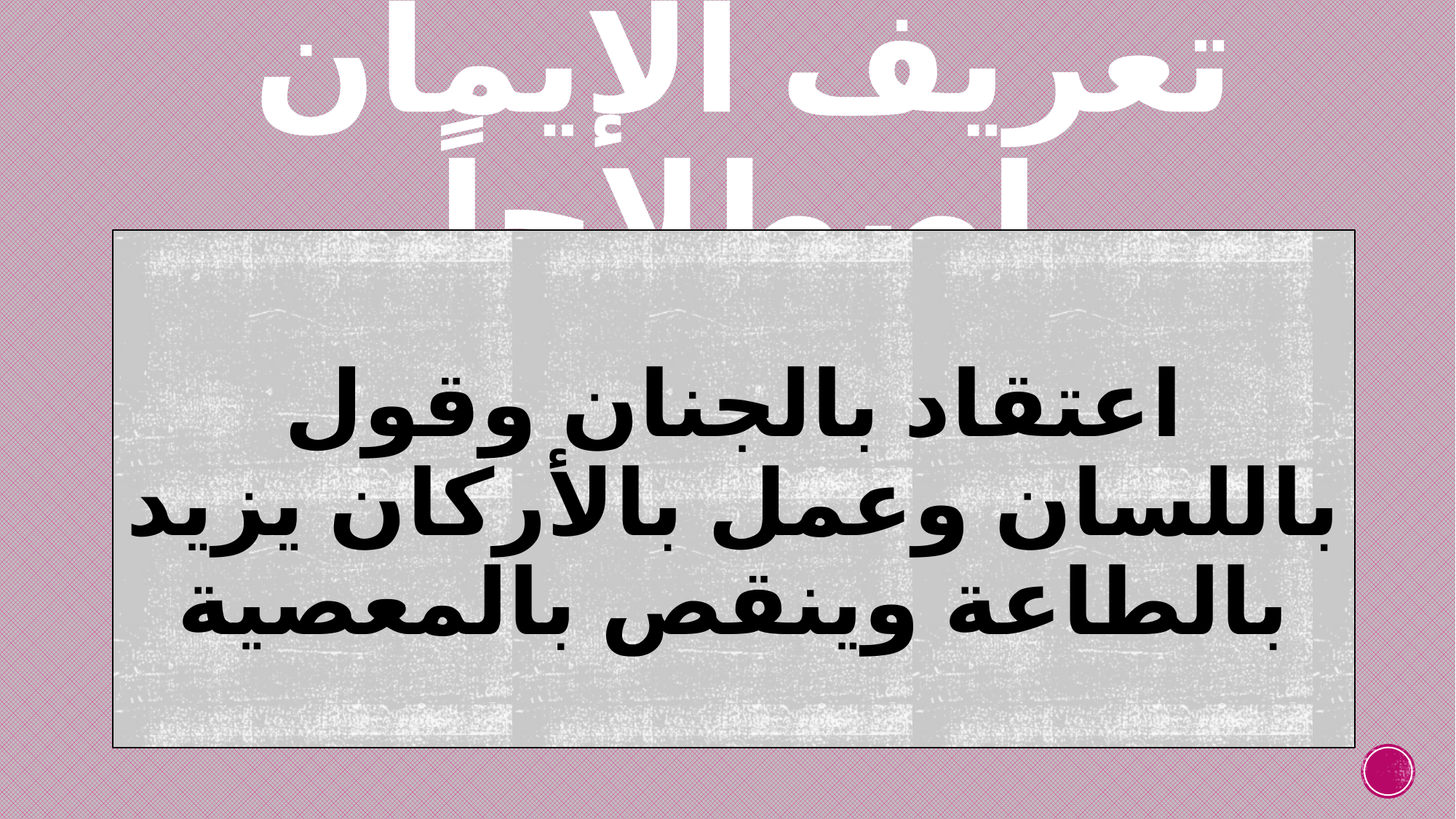

# تعريف الإيمان اصطلاحاً

اعتقاد بالجنان وقول باللسان وعمل بالأركان يزيد بالطاعة وينقص بالمعصية